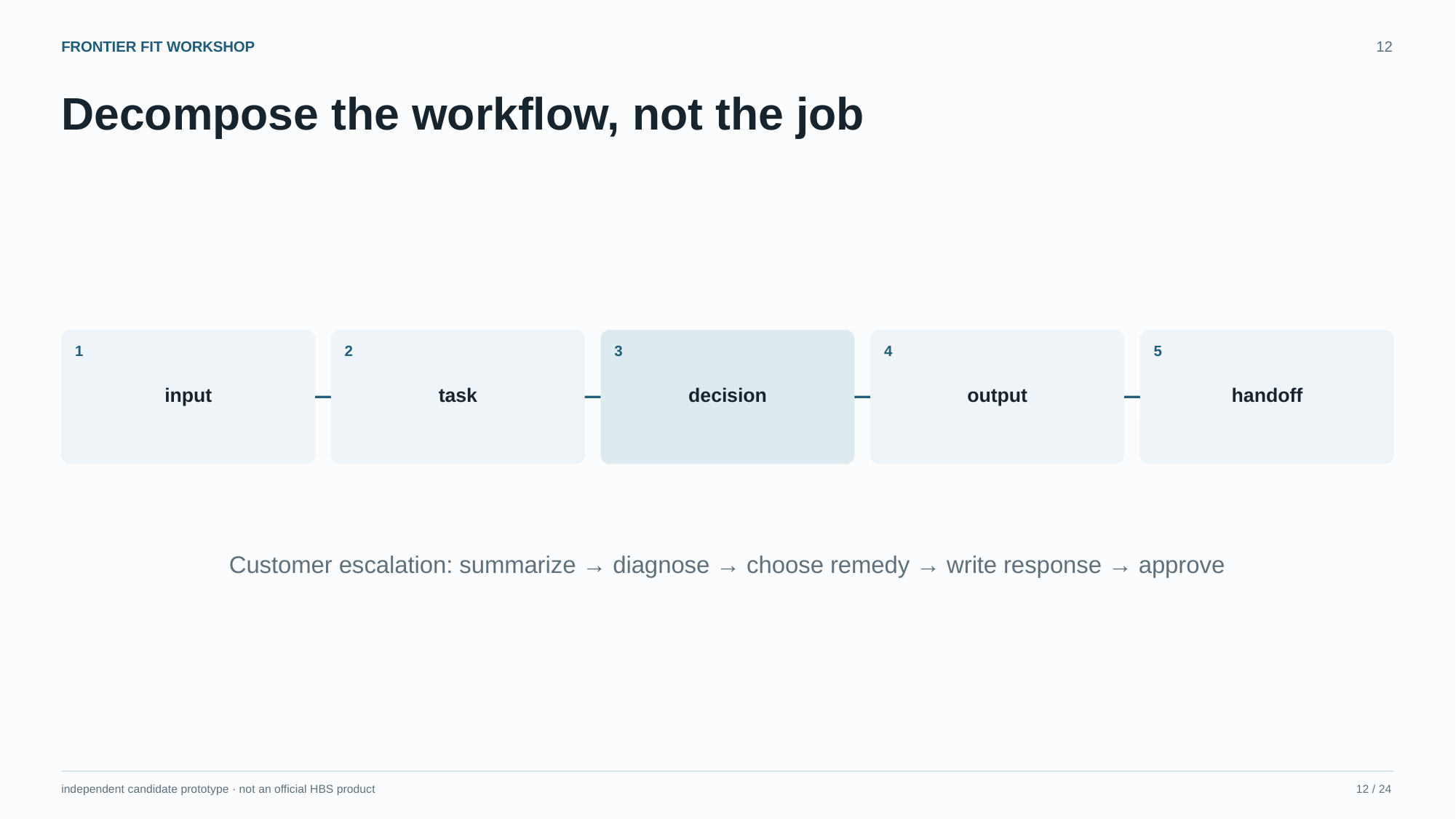

FRONTIER FIT WORKSHOP
12
Decompose the workflow, not the job

1
2
3
4
5
input
task
decision
output
handoff
Customer escalation: summarize → diagnose → choose remedy → write response → approve
independent candidate prototype · not an official HBS product
12 / 24